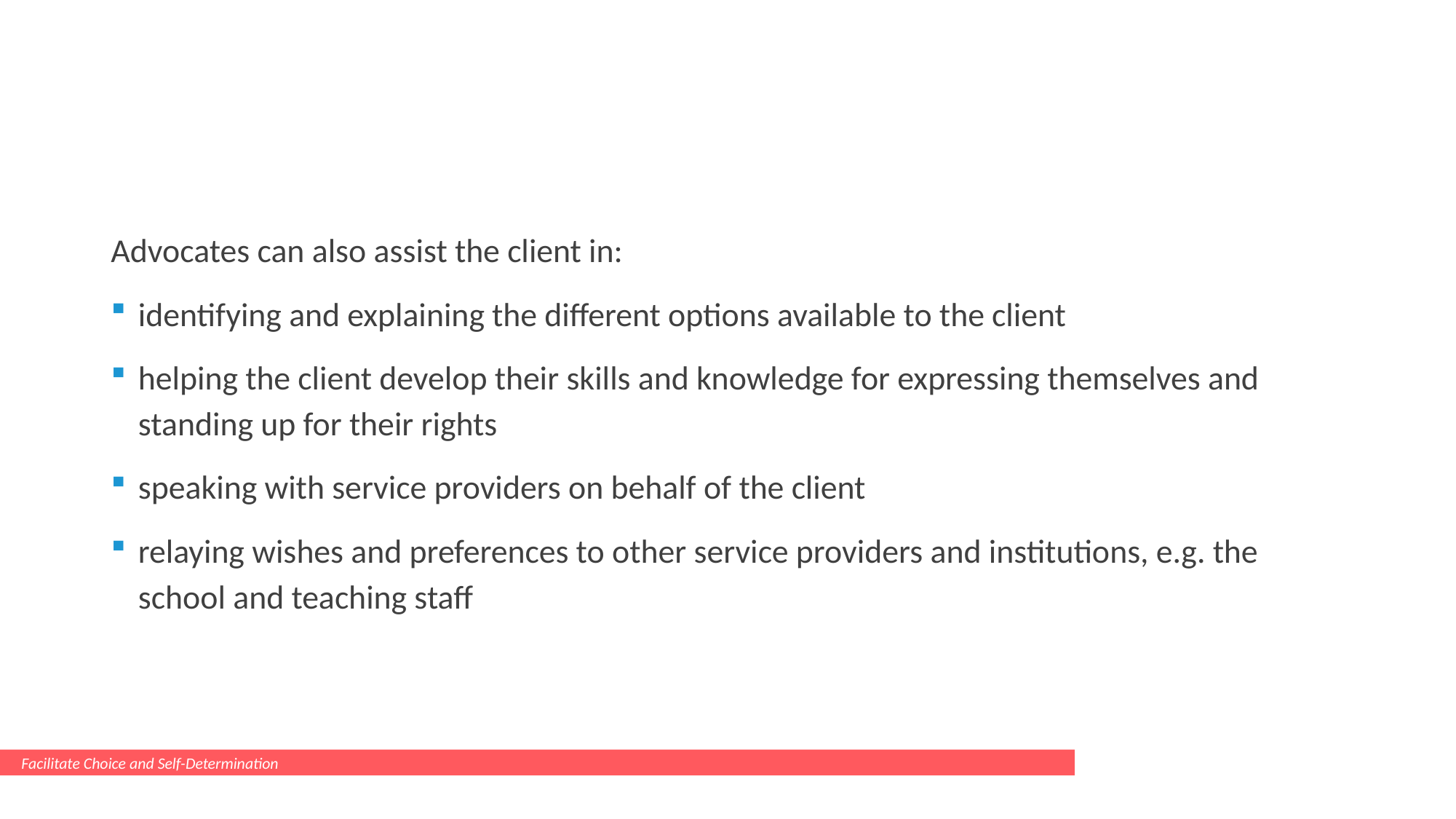

#
Advocates can also assist the client in:
identifying and explaining the different options available to the client
helping the client develop their skills and knowledge for expressing themselves and standing up for their rights
speaking with service providers on behalf of the client
relaying wishes and preferences to other service providers and institutions, e.g. the school and teaching staff

Facilitate Choice and Self-Determination